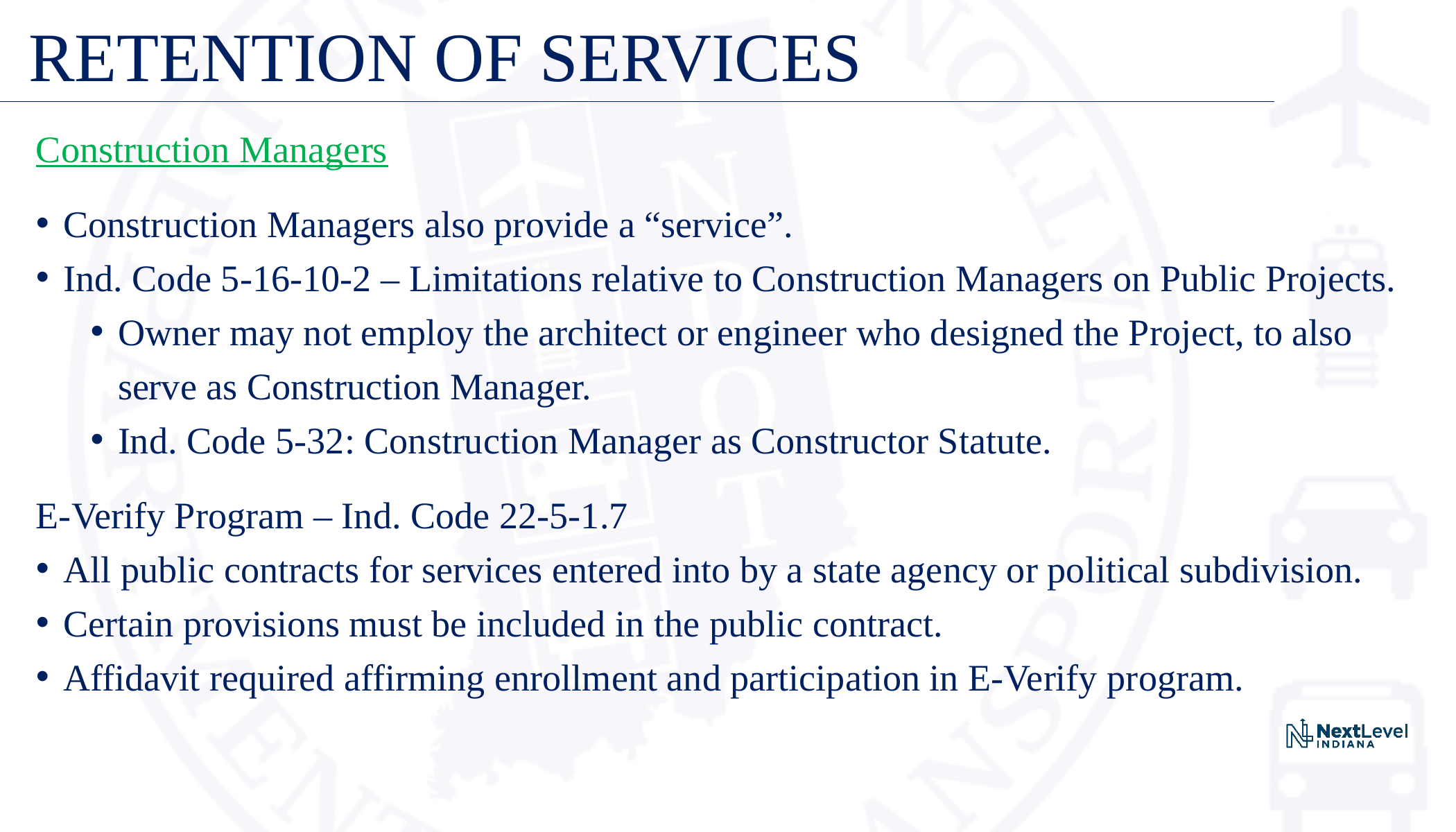

# RETENTION OF SERVICES
Construction Managers

Construction Managers also provide a “service”.
Ind. Code 5-16-10-2 – Limitations relative to Construction Managers on Public Projects.
Owner may not employ the architect or engineer who designed the Project, to also serve as Construction Manager.
Ind. Code 5-32: Construction Manager as Constructor Statute.

E-Verify Program – Ind. Code 22-5-1.7
All public contracts for services entered into by a state agency or political subdivision.
Certain provisions must be included in the public contract.
Affidavit required affirming enrollment and participation in E-Verify program.